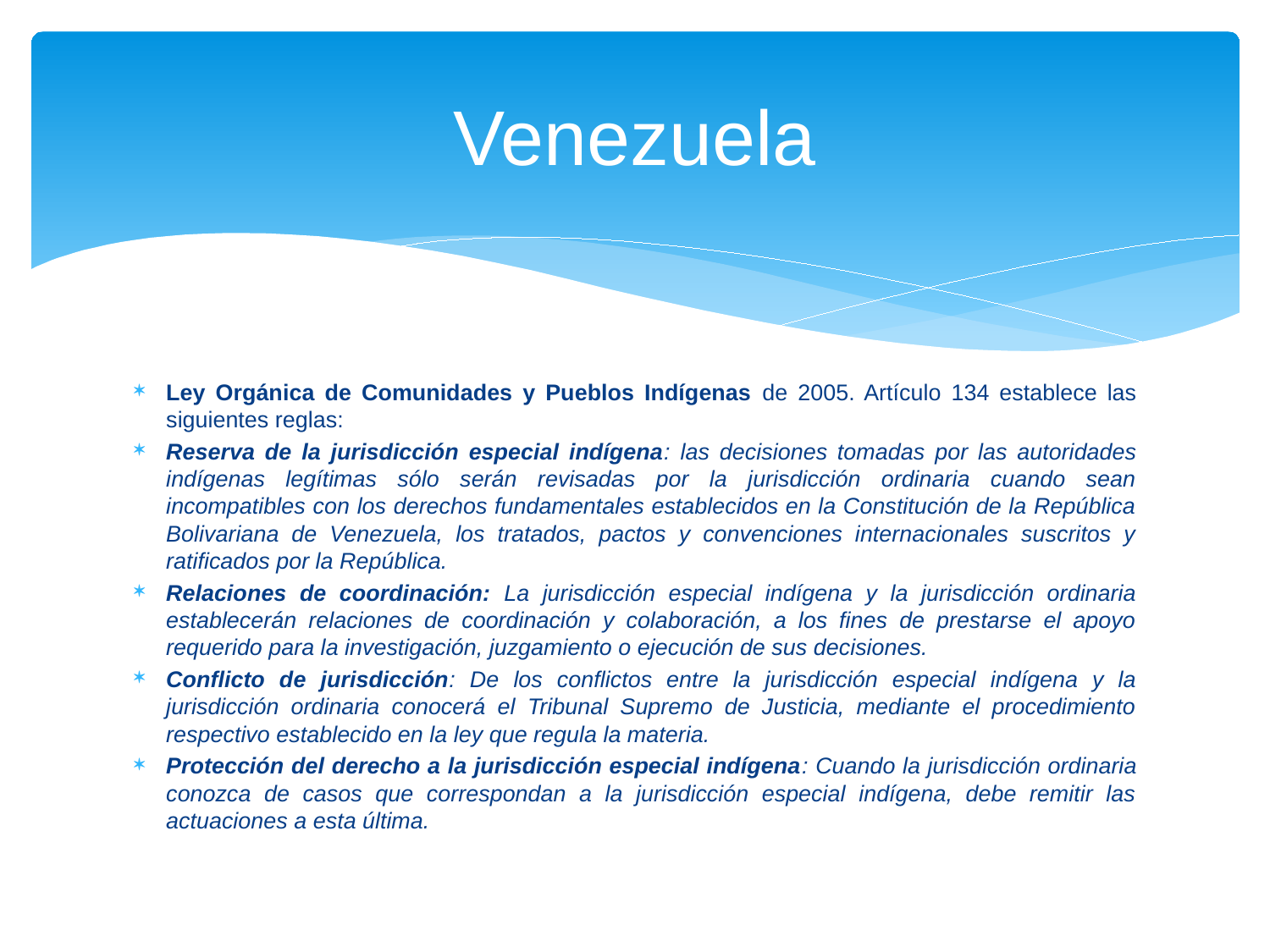

# Venezuela
Ley Orgánica de Comunidades y Pueblos Indígenas de 2005. Artículo 134 establece las siguientes reglas:
Reserva de la jurisdicción especial indígena: las decisiones  tomadas por las autoridades indígenas legítimas sólo serán revisadas por la jurisdicción ordinaria cuando sean incompatibles con los derechos fundamentales establecidos en la Constitución de la República Bolivariana de Venezuela, los tratados, pactos y convenciones internacionales suscritos y ratificados por la República.
Relaciones de coordinación: La jurisdicción especial indígena y la jurisdicción ordinaria establecerán relaciones de coordinación y colaboración, a los fines de prestarse el apoyo requerido para la investigación, juzgamiento o ejecución de sus decisiones.
Conflicto de jurisdicción: De los conflictos entre la jurisdicción especial indígena y la jurisdicción ordinaria conocerá el Tribunal Supremo de Justicia, mediante el procedimiento respectivo establecido en la ley que regula la materia.
Protección del derecho a la jurisdicción especial indígena: Cuando la jurisdicción ordinaria conozca de casos que correspondan a la jurisdicción especial indígena, debe remitir las actuaciones a esta última.